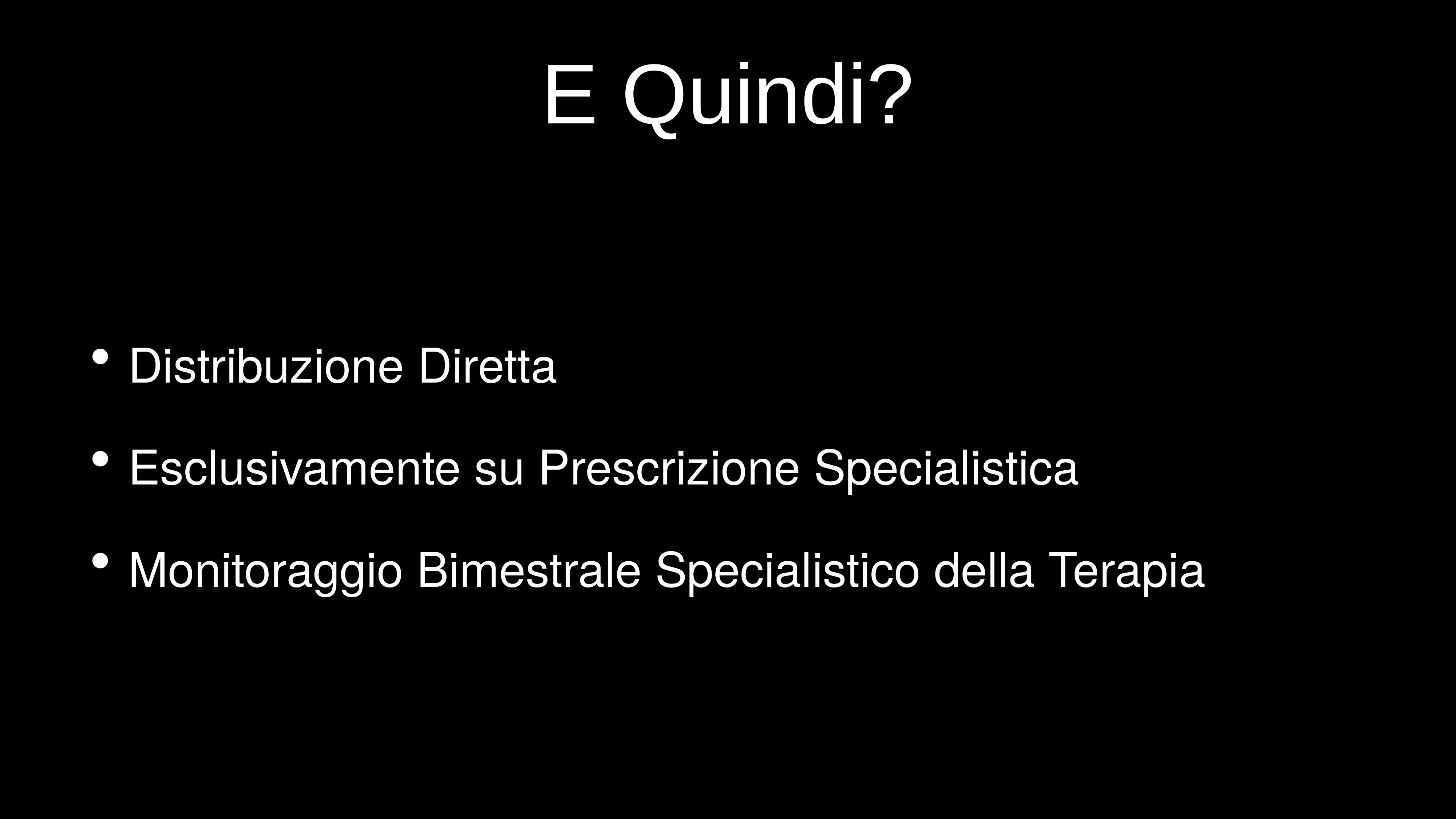

# E Quindi?
Distribuzione Diretta
Esclusivamente su Prescrizione Specialistica
Monitoraggio Bimestrale Specialistico della Terapia